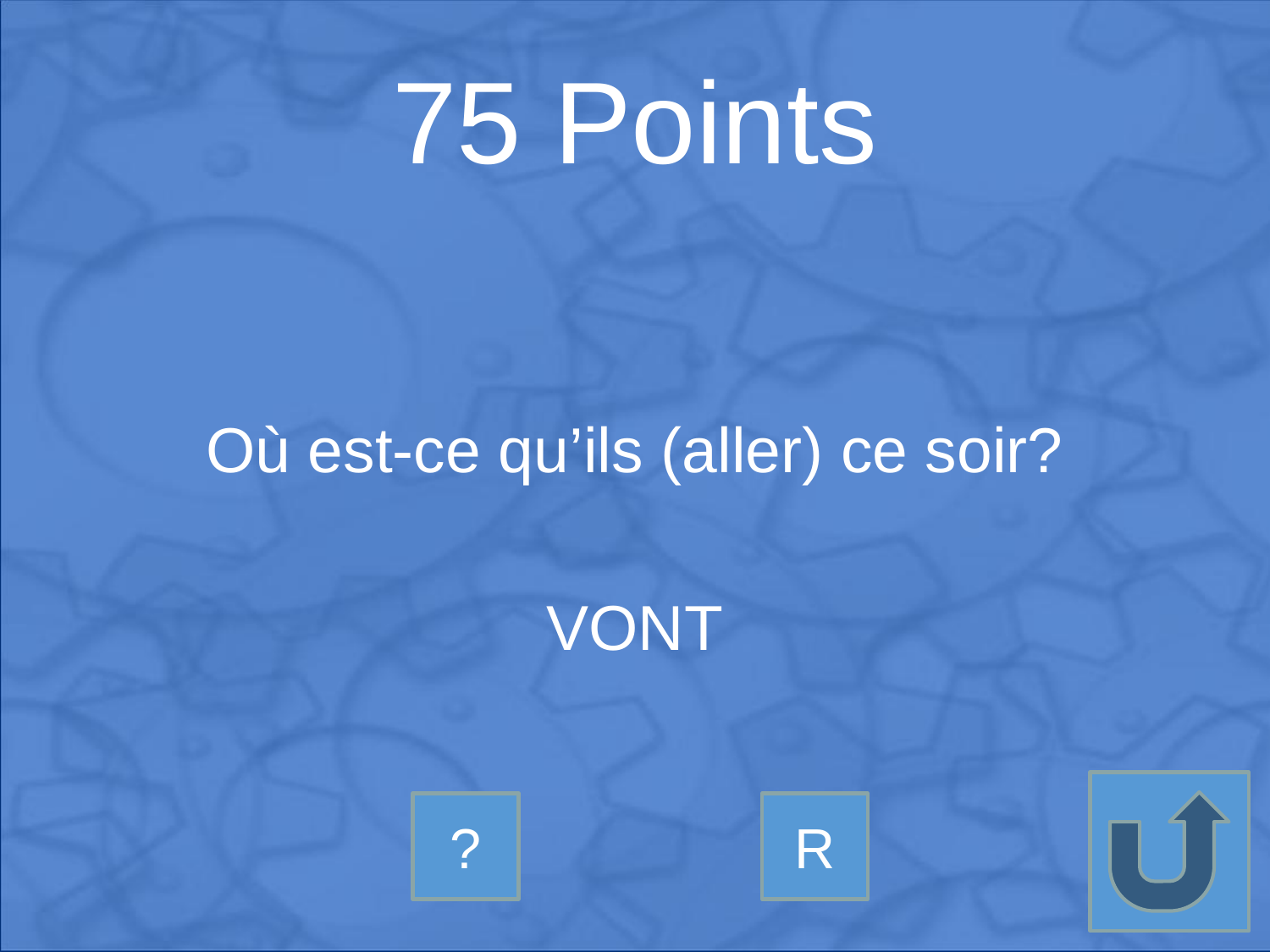

# 75 Points
Où est-ce qu’ils (aller) ce soir?

VONT

?
R